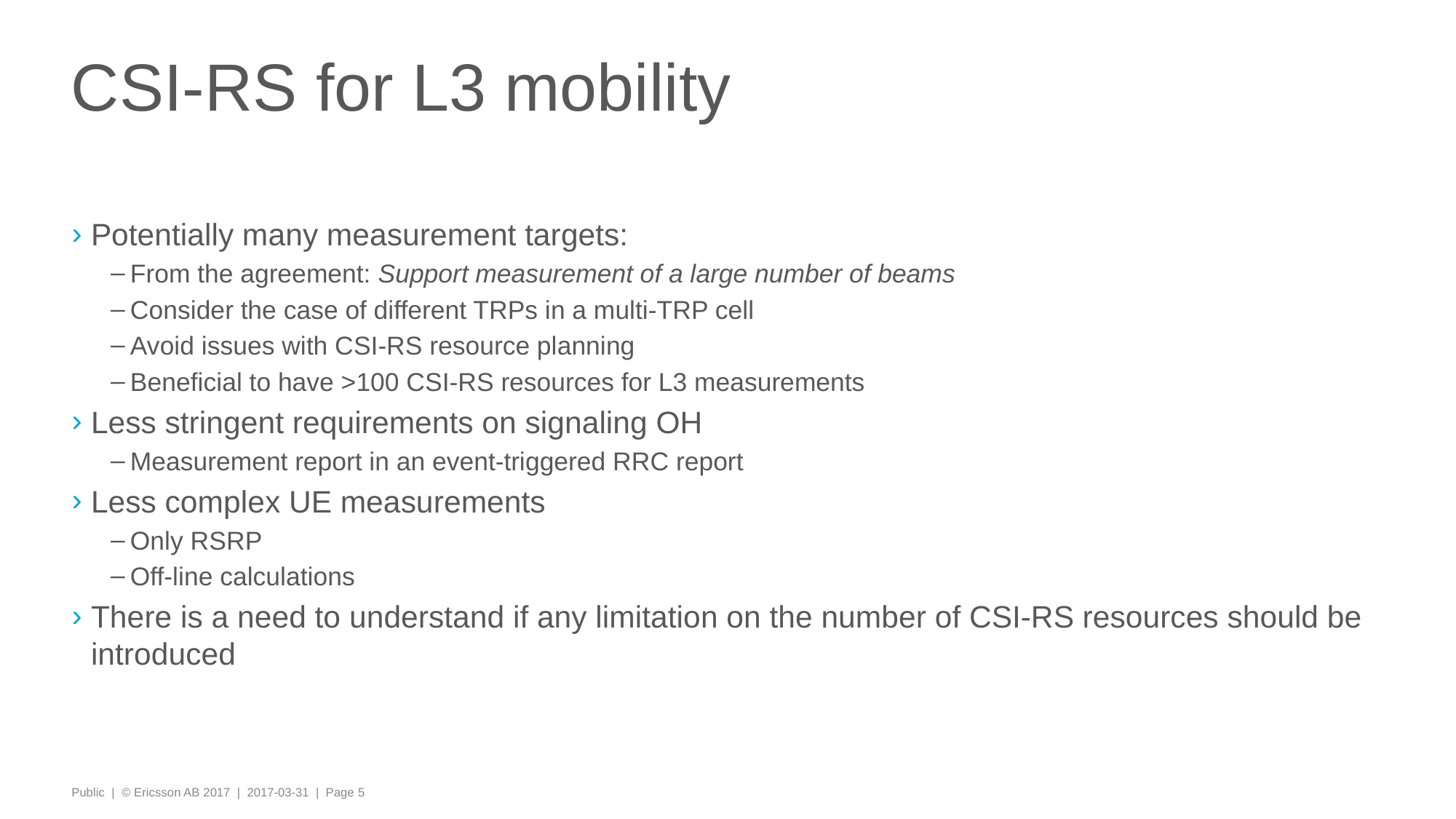

# CSI-RS for L3 mobility
Potentially many measurement targets:
From the agreement: Support measurement of a large number of beams
Consider the case of different TRPs in a multi-TRP cell
Avoid issues with CSI-RS resource planning
Beneficial to have >100 CSI-RS resources for L3 measurements
Less stringent requirements on signaling OH
Measurement report in an event-triggered RRC report
Less complex UE measurements
Only RSRP
Off-line calculations
There is a need to understand if any limitation on the number of CSI-RS resources should be introduced